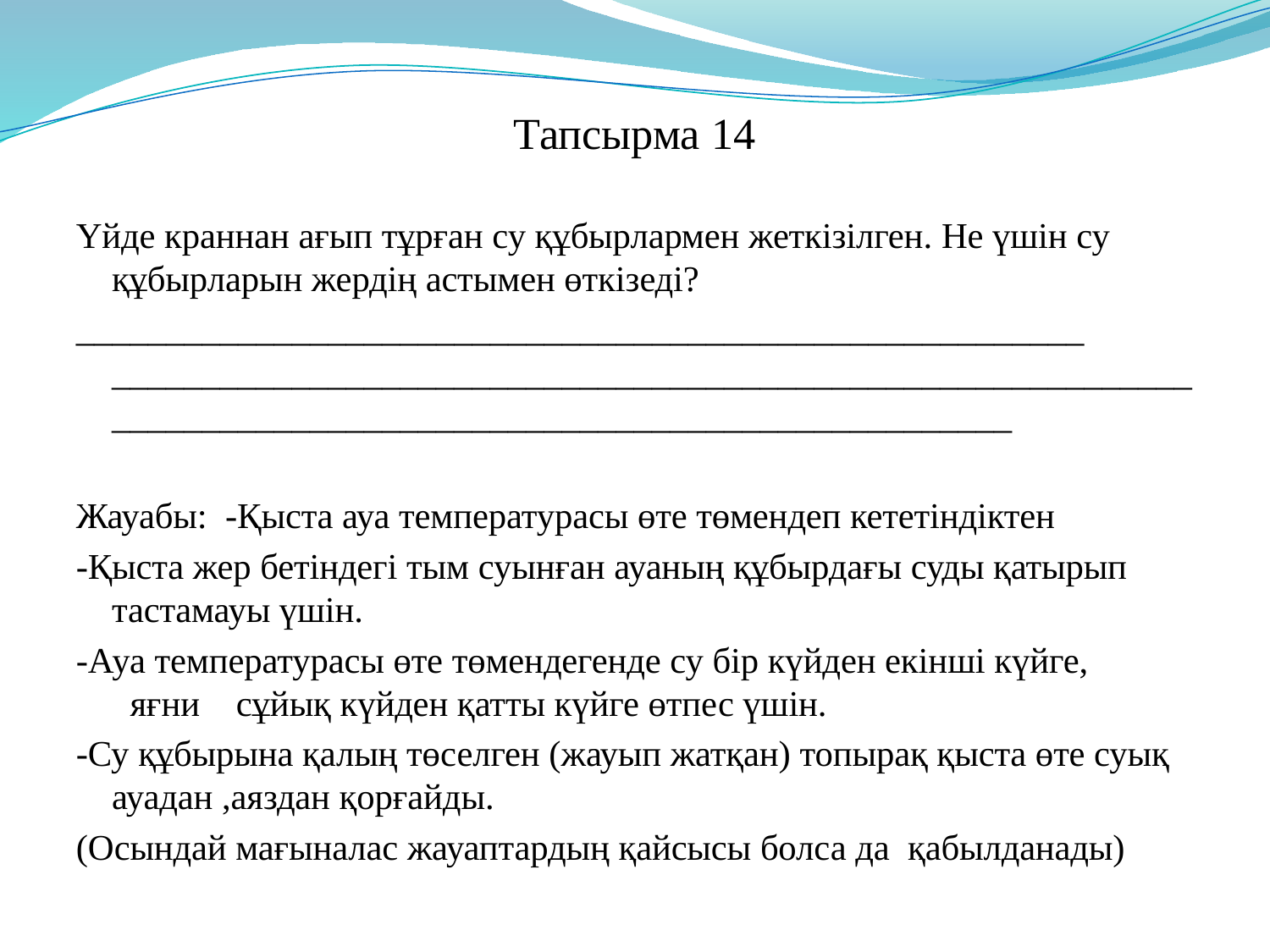

# Тапсырма 14
Үйде краннан ағып тұрған су құбырлармен жеткізілген. Не үшін су құбырларын жердің астымен өткізеді?
________________________________________________________
______________________________________________________________________________________________________________

Жауабы:  -Қыста ауа температурасы өте төмендеп кететіндіктен
-Қыста жер бетіндегі тым суынған ауаның құбырдағы суды қатырып тастамауы үшін.
-Ауа температурасы өте төмендегенде су бір күйден екінші күйге,   яғни    сұйық күйден қатты күйге өтпес үшін.
-Су құбырына қалың төселген (жауып жатқан) топырақ қыста өте суық ауадан ,аяздан қорғайды.
(Осындай мағыналас жауаптардың қайсысы болса да  қабылданады)